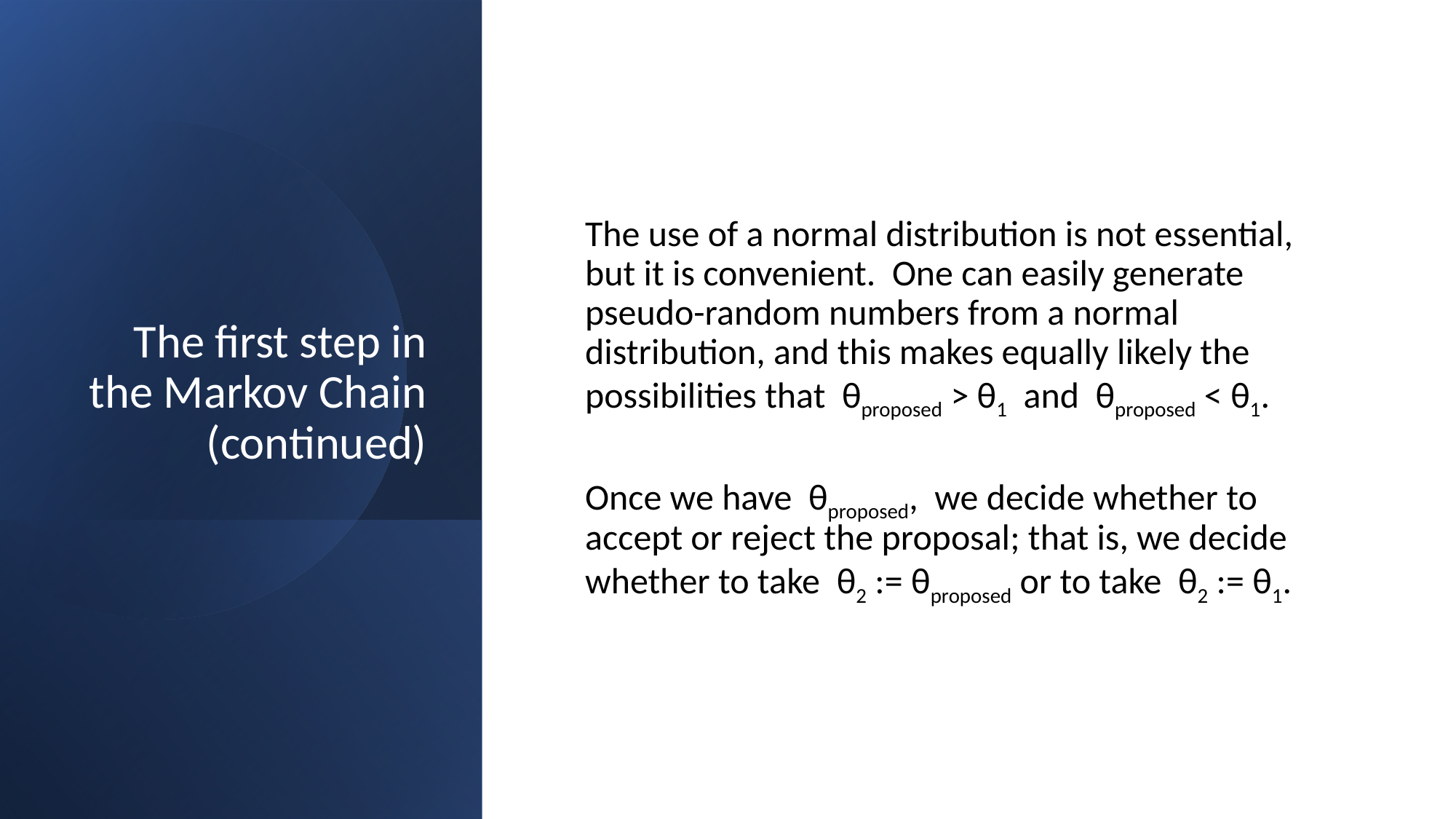

# The first step in the Markov Chain (continued)
The use of a normal distribution is not essential, but it is convenient.  One can easily generate pseudo-random numbers from a normal distribution, and this makes equally likely the possibilities that  θproposed > θ1  and  θproposed < θ1.

Once we have  θproposed,  we decide whether to accept or reject the proposal; that is, we decide whether to take  θ2 := θproposed or to take  θ2 := θ1.